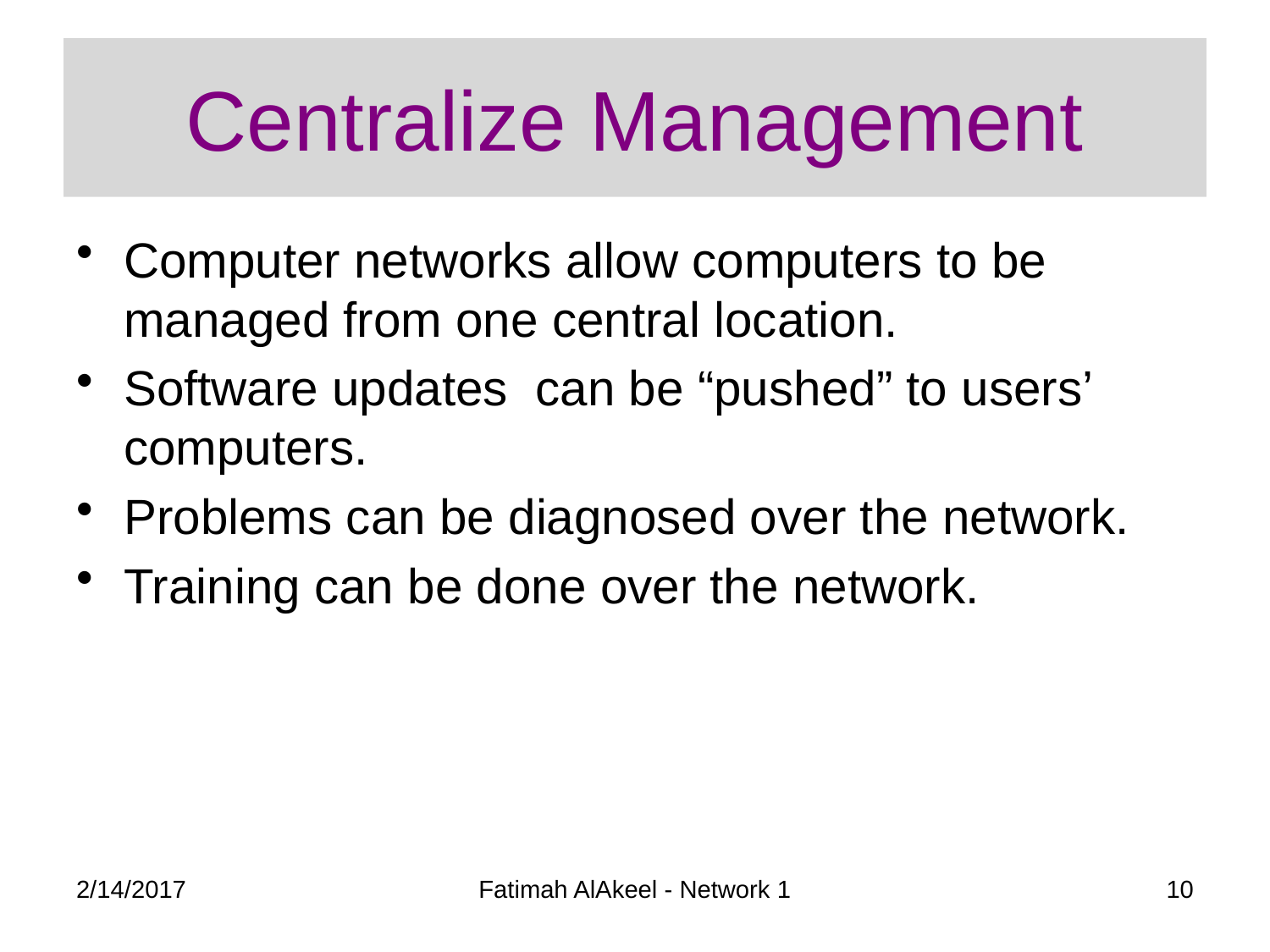

# Centralize Management
Computer networks allow computers to be managed from one central location.
Software updates  can be “pushed” to users’ computers.
Problems can be diagnosed over the network.
Training can be done over the network.
2/14/2017
Fatimah AlAkeel - Network 1
10